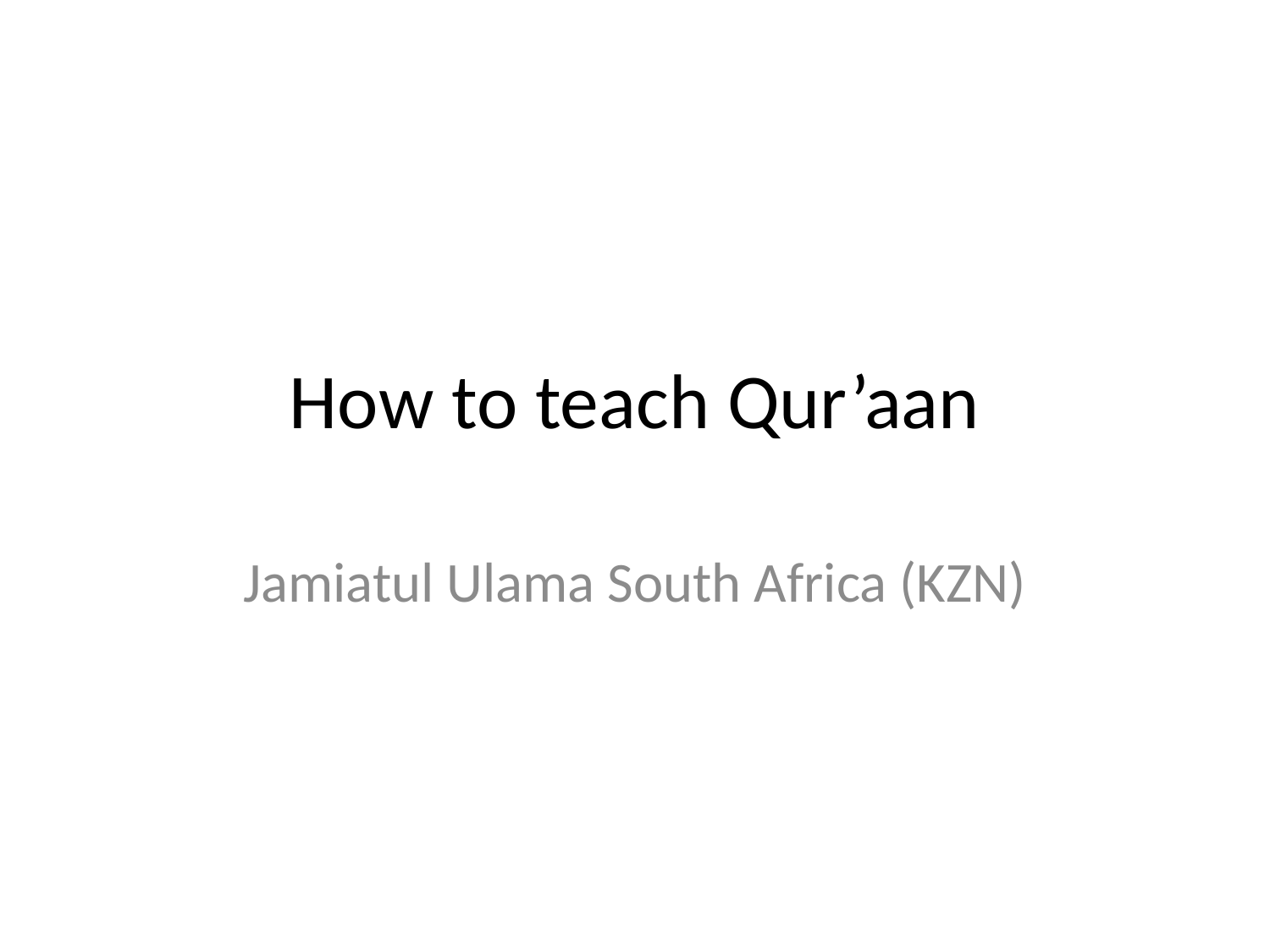

# How to teach Qur’aan
Jamiatul Ulama South Africa (KZN)